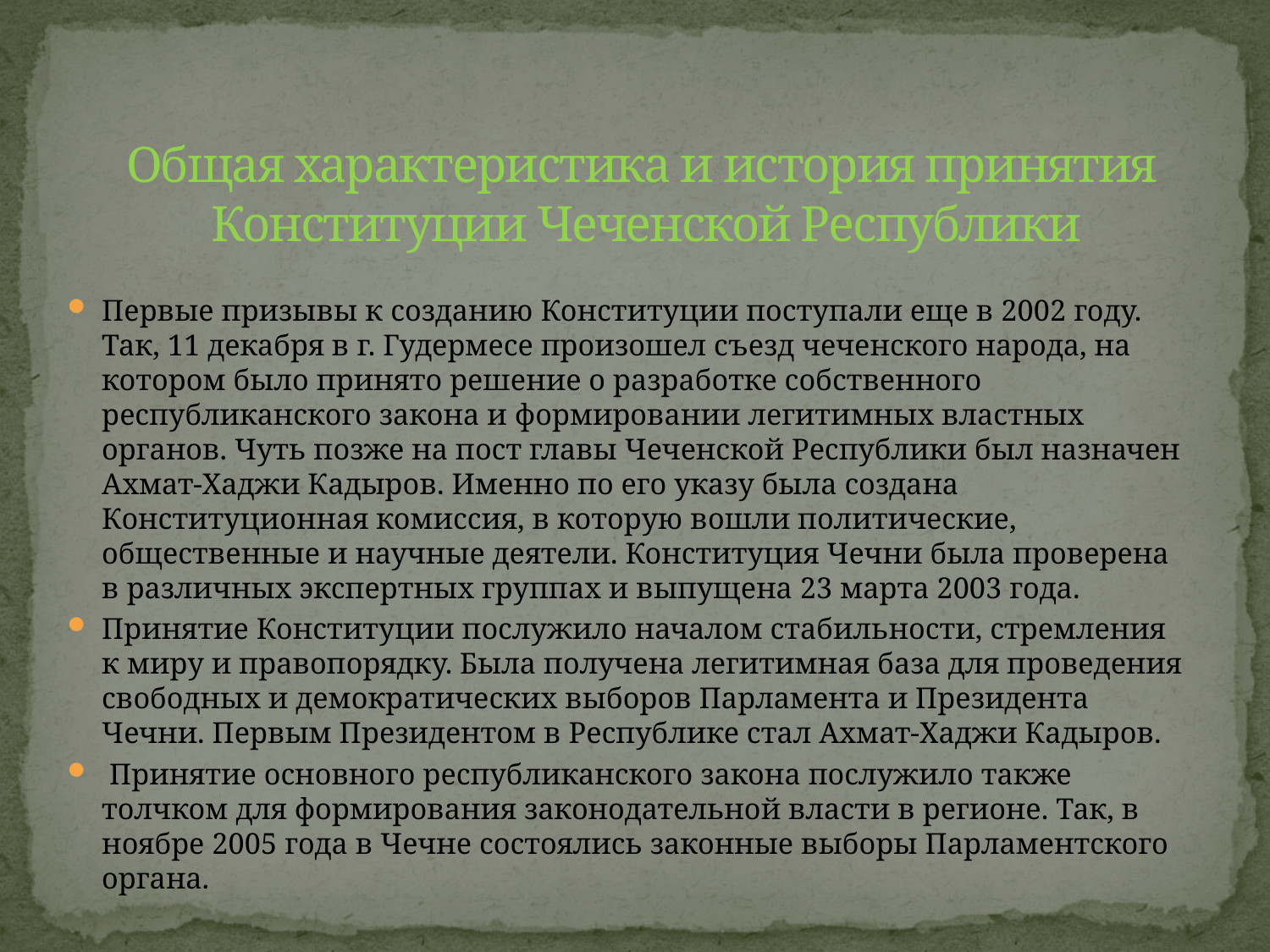

# Общая характеристика и история принятия  Конституции Чеченской Республики
Первые призывы к созданию Конституции поступали еще в 2002 году. Так, 11 декабря в г. Гудермесе произошел съезд чеченского народа, на котором было принято решение о разработке собственного республиканского закона и формировании легитимных властных органов. Чуть позже на пост главы Чеченской Республики был назначен Ахмат-Хаджи Кадыров. Именно по его указу была создана Конституционная комиссия, в которую вошли политические, общественные и научные деятели. Конституция Чечни была проверена в различных экспертных группах и выпущена 23 марта 2003 года.
Принятие Конституции послужило началом стабильности, стремления к миру и правопорядку. Была получена легитимная база для проведения свободных и демократических выборов Парламента и Президента Чечни. Первым Президентом в Республике стал Ахмат-Хаджи Кадыров.
 Принятие основного республиканского закона послужило также толчком для формирования законодательной власти в регионе. Так, в ноябре 2005 года в Чечне состоялись законные выборы Парламентского органа.